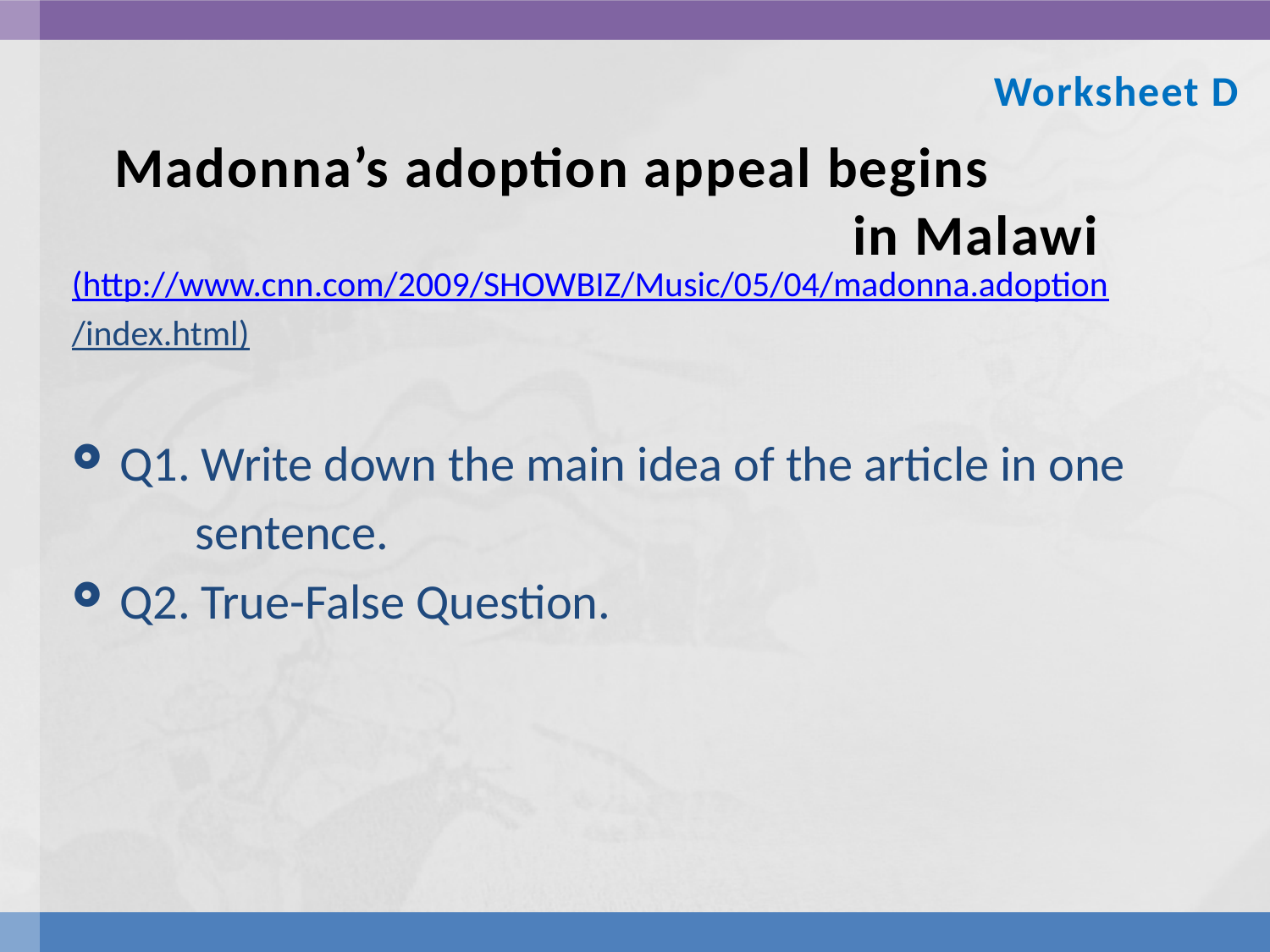

Worksheet D
# Madonna’s adoption appeal begins in Malawi

(http://www.cnn.com/2009/SHOWBIZ/Music/05/04/madonna.adoption
/index.html)

Q1. Write down the main idea of the article in one
           sentence.
Q2. True-False Question.